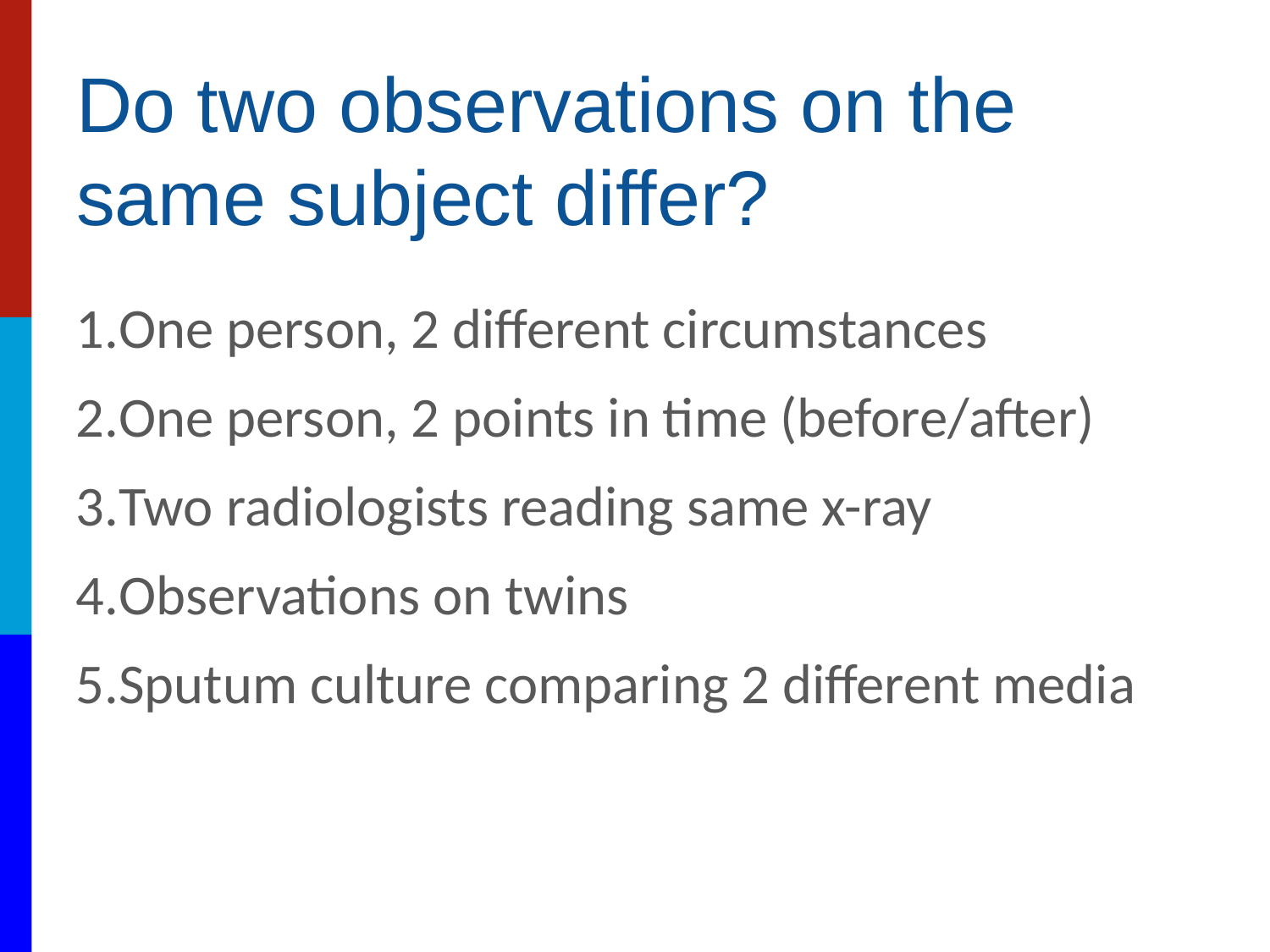

# Do two observations on the same subject differ?
One person, 2 different circumstances
One person, 2 points in time (before/after)
Two radiologists reading same x-ray
Observations on twins
Sputum culture comparing 2 different media